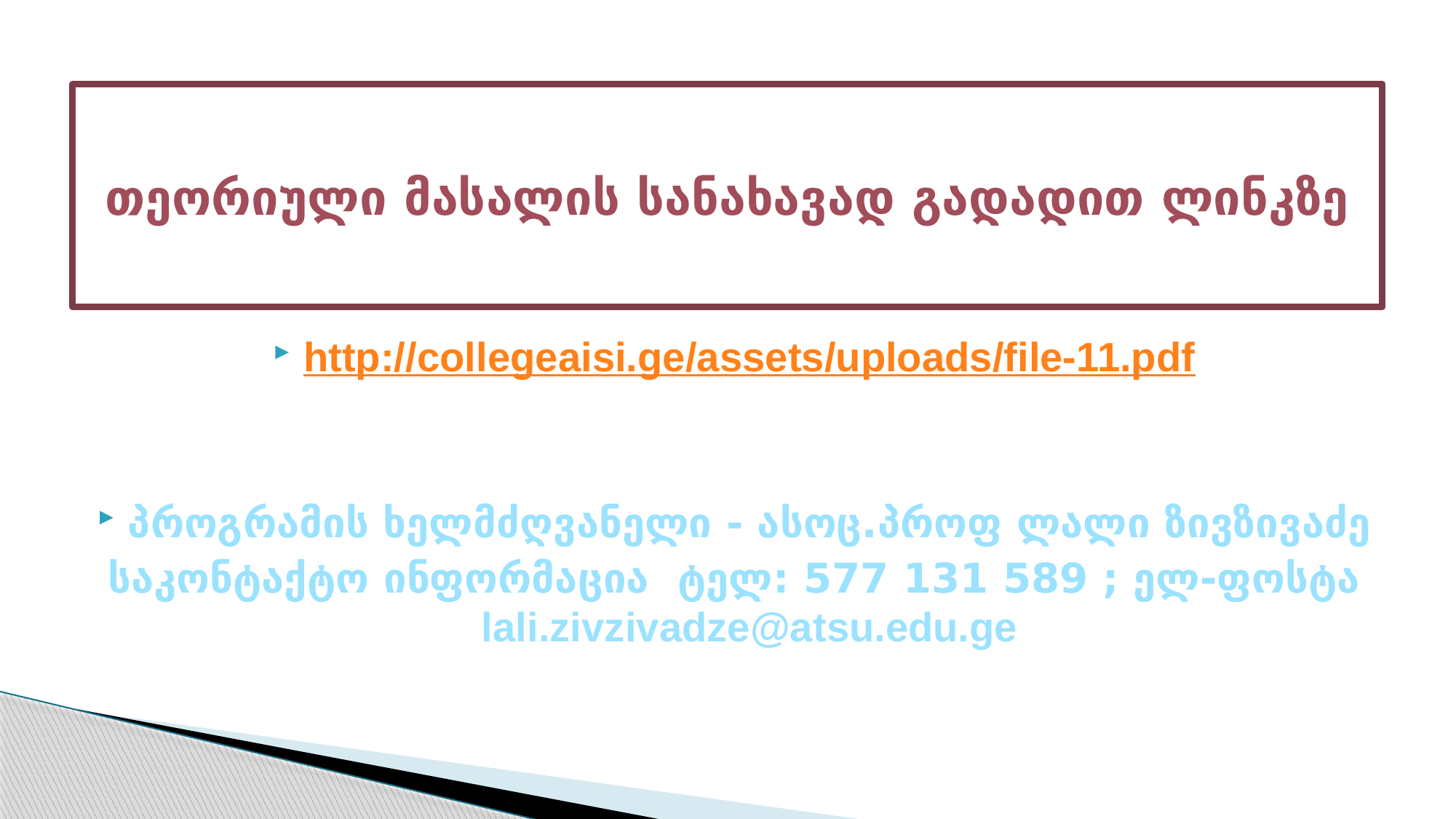

# თეორიული მასალის სანახავად გადადით ლინკზე
http://collegeaisi.ge/assets/uploads/file-11.pdf

პროგრამის ხელმძღვანელი - ასოც.პროფ ლალი ზივზივაძე
საკონტაქტო ინფორმაცია  ტელ: 577 131 589 ; ელ-ფოსტა lali.zivzivadze@atsu.edu.ge